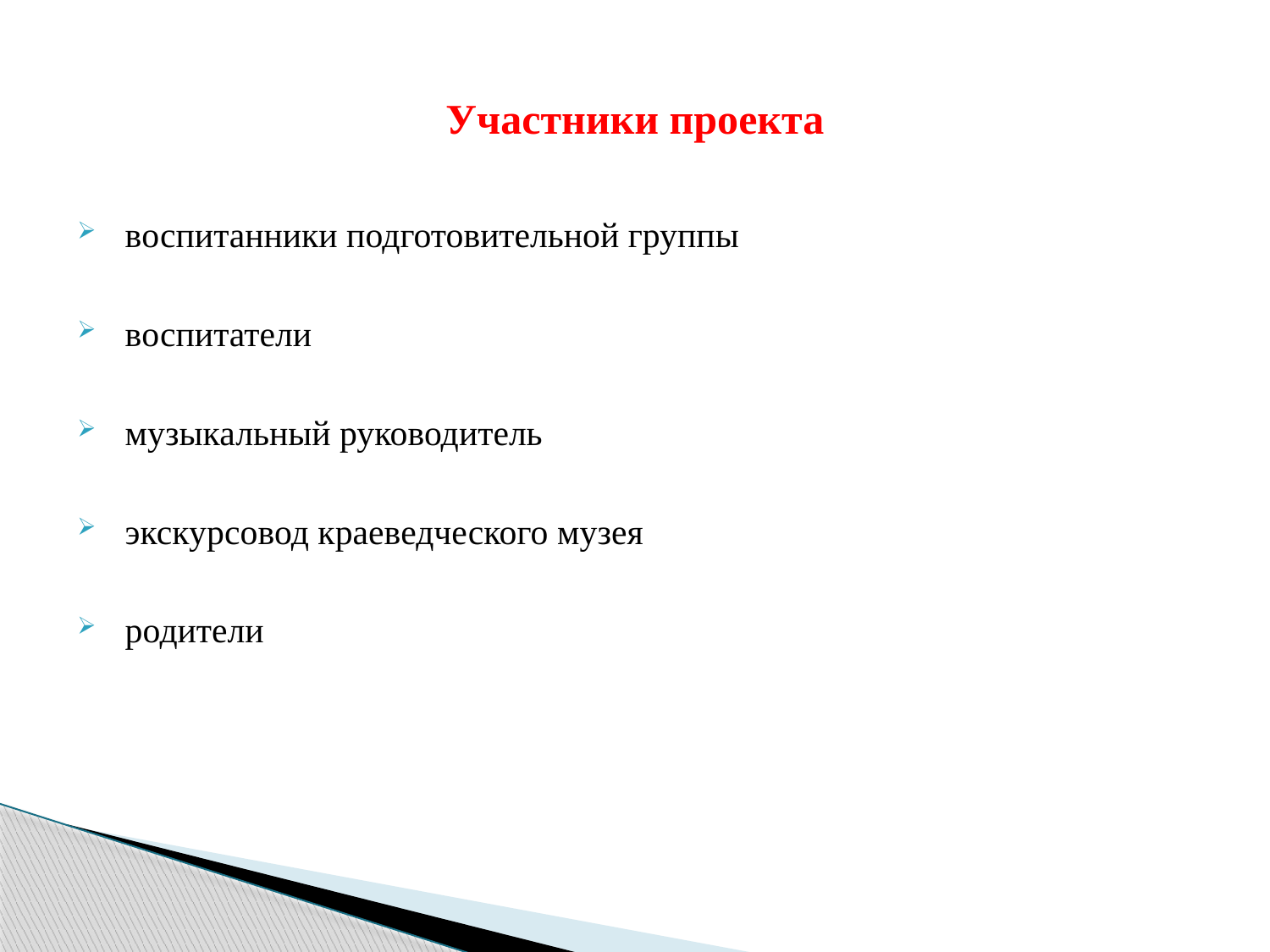

# Участники проекта
воспитанники подготовительной группы

воспитатели

музыкальный руководитель

экскурсовод краеведческого музея

родители